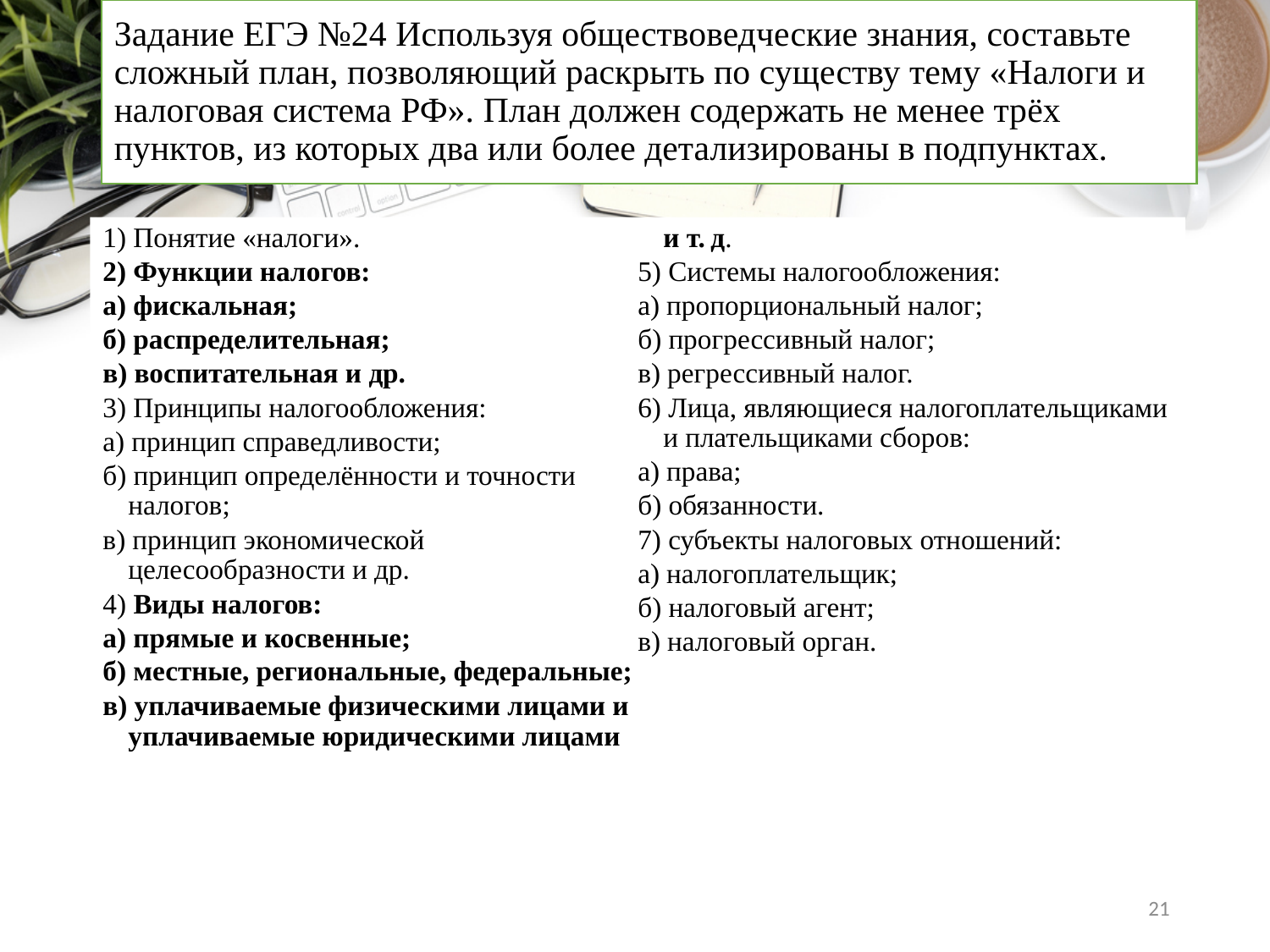

# Задание ЕГЭ №24 Используя обществоведческие знания, составьте сложный план, позволяющий раскрыть по существу тему «Налоги и налоговая система РФ». План должен содержать не менее трёх пунктов, из которых два или более детализированы в подпунктах.
1) Понятие «налоги».
2) Функции налогов:
а) фискальная;
б) распределительная;
в) воспитательная и др.
3) Принципы налогообложения:
а) принцип справедливости;
б) принцип определённости и точности налогов;
в) принцип экономической целесообразности и др.
4) Виды налогов:
а) прямые и косвенные;
б) местные, региональные, федеральные;
в) уплачиваемые физическими лицами и уплачиваемые юридическими лицами и т. д.
5) Системы налогообложения:
а) пропорциональный налог;
б) прогрессивный налог;
в) регрессивный налог.
6) Лица, являющиеся налогоплательщиками и плательщиками сборов:
а) права;
б) обязанности.
7) субъекты налоговых отношений:
а) налогоплательщик;
б) налоговый агент;
в) налоговый орган.

21